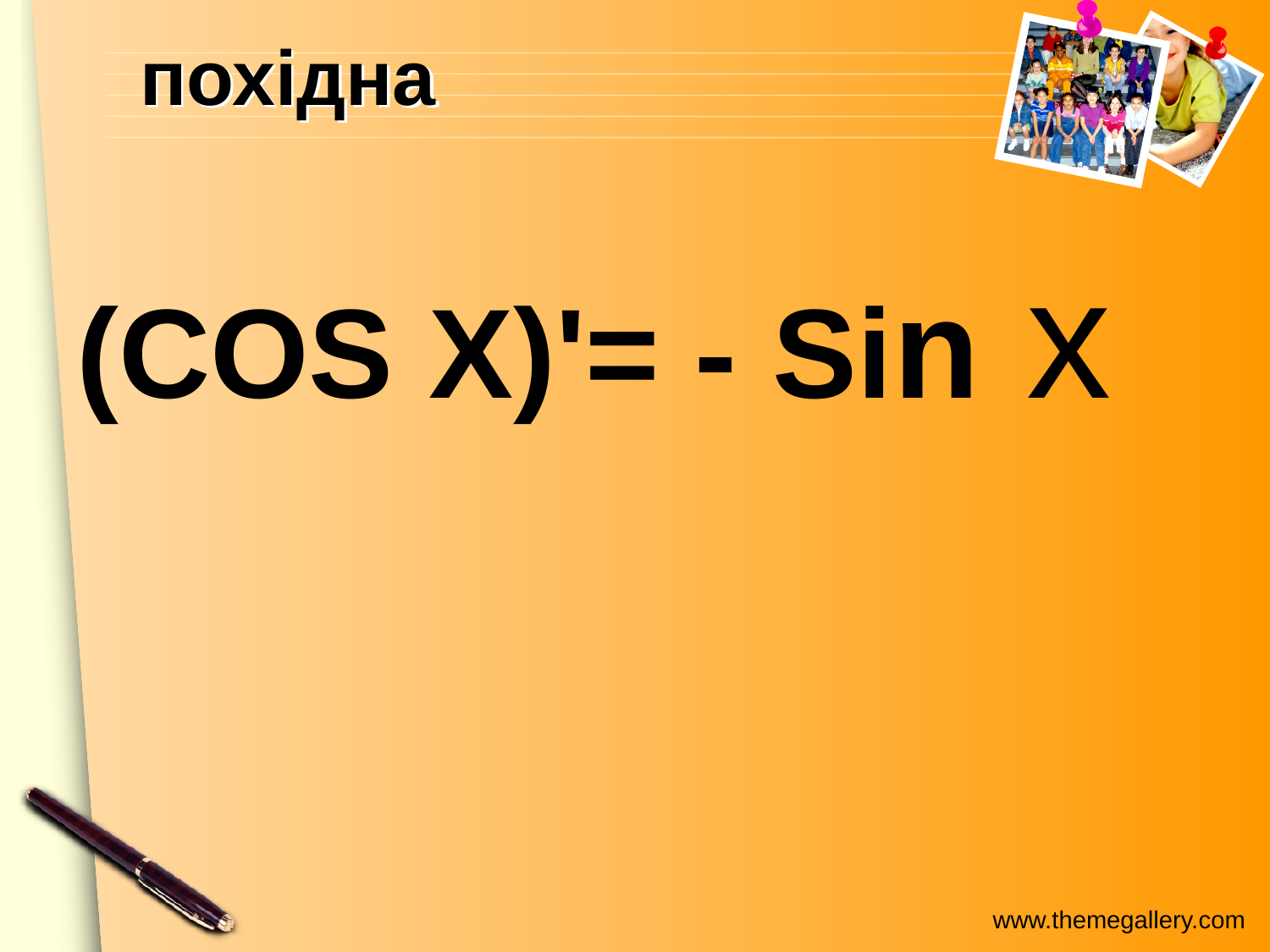

# похідна
(COS X)'= - Sin x